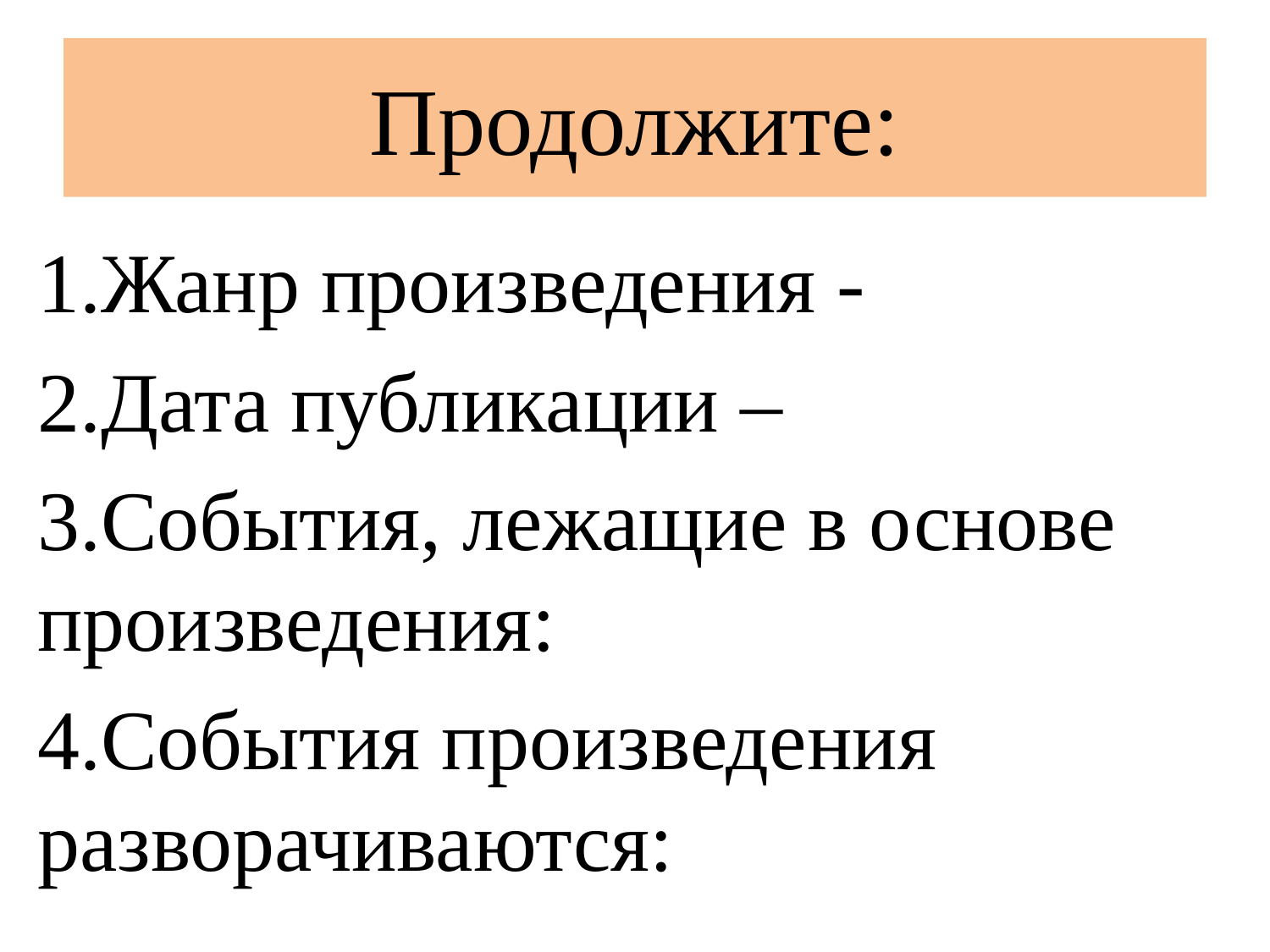

# Продолжите:
1.Жанр произведения -
2.Дата публикации –
3.События, лежащие в основе произведения:
4.События произведения разворачиваются: